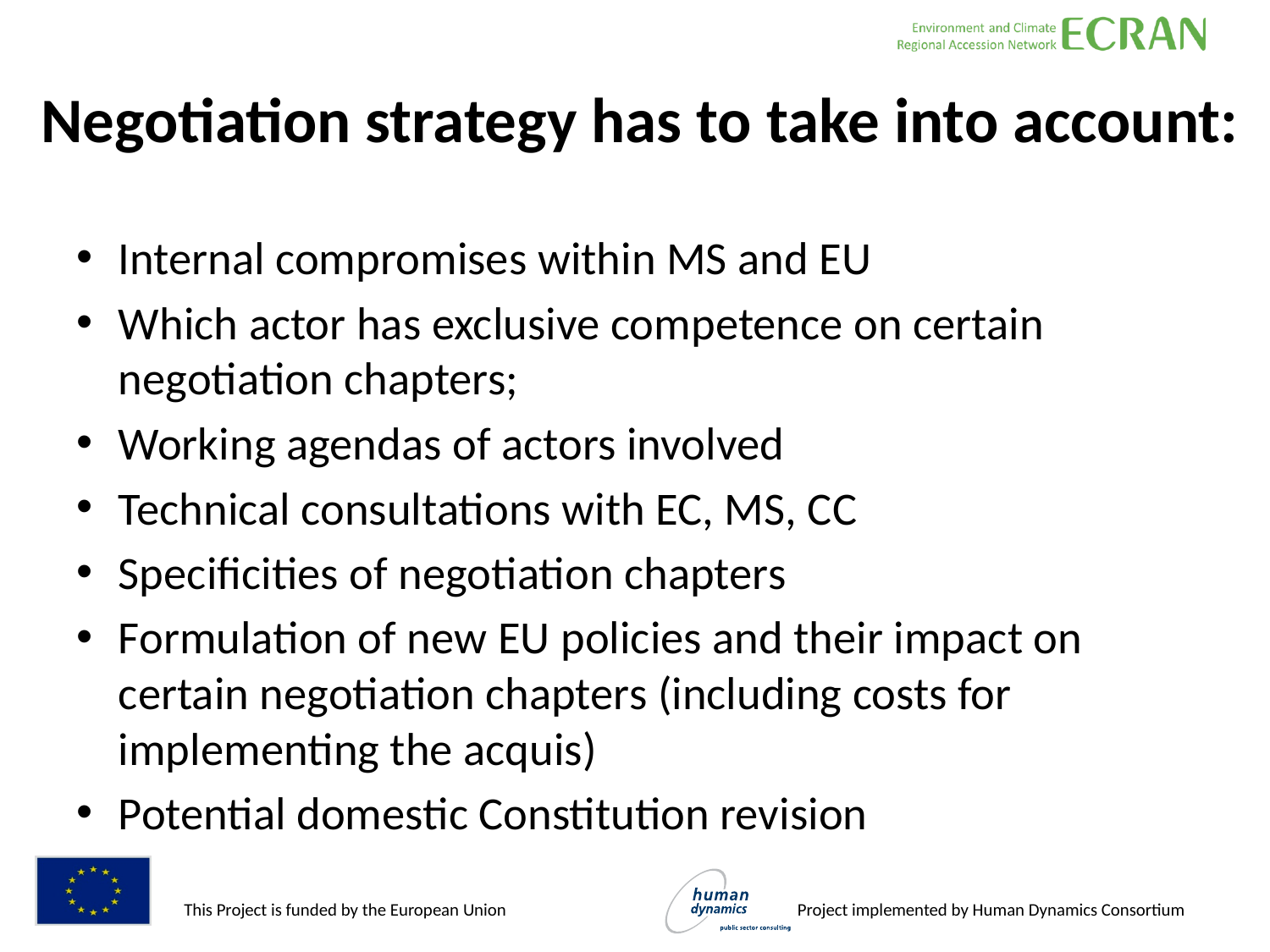

# Negotiation strategy has to take into account:
Internal compromises within MS and EU
Which actor has exclusive competence on certain negotiation chapters;
Working agendas of actors involved
Technical consultations with EC, MS, CC
Specificities of negotiation chapters
Formulation of new EU policies and their impact on certain negotiation chapters (including costs for implementing the acquis)
Potential domestic Constitution revision